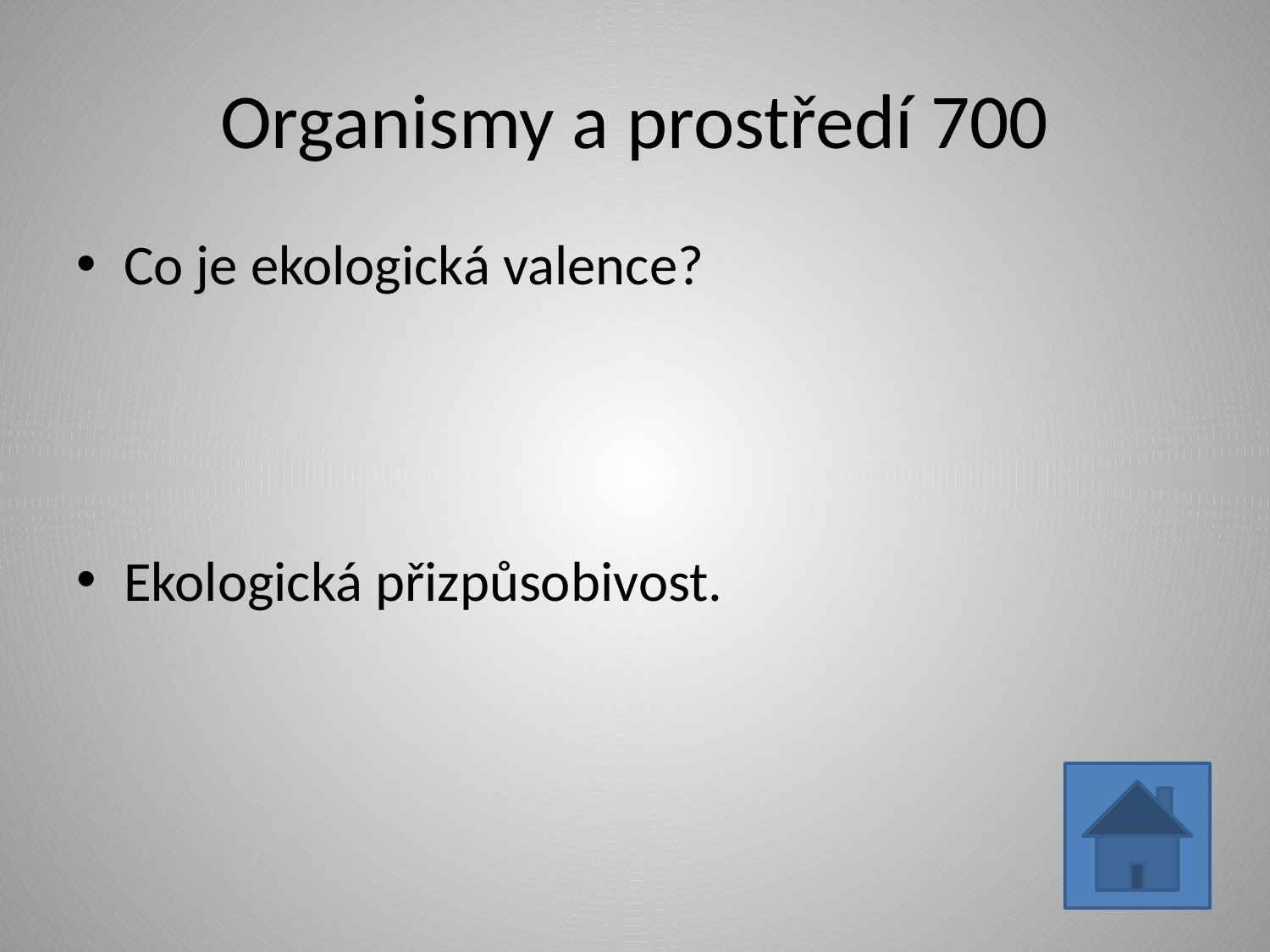

# Organismy a prostředí 700
Co je ekologická valence?

Ekologická přizpůsobivost.